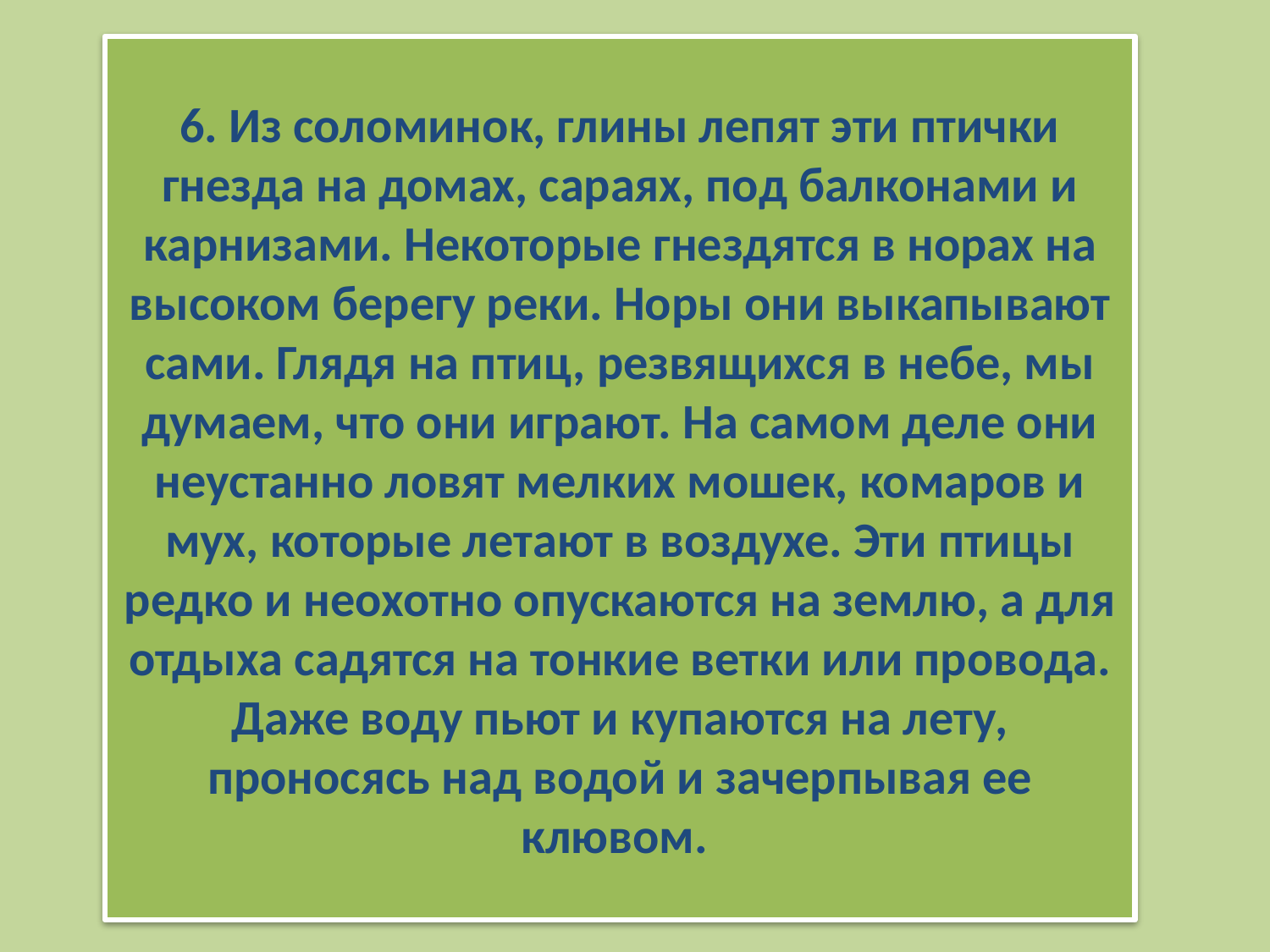

6. Из соломинок, глины лепят эти птички гнезда на домах, сараях, под балконами и карнизами. Некоторые гнездятся в норах на высоком берегу реки. Норы они выкапывают сами. Глядя на птиц, резвящихся в небе, мы думаем, что они играют. На самом деле они неустанно ловят мелких мошек, комаров и мух, которые летают в воздухе. Эти птицы редко и неохотно опускаются на землю, а для отдыха садятся на тонкие ветки или провода. Даже воду пьют и купаются на лету, проносясь над водой и зачерпывая ее клювом.